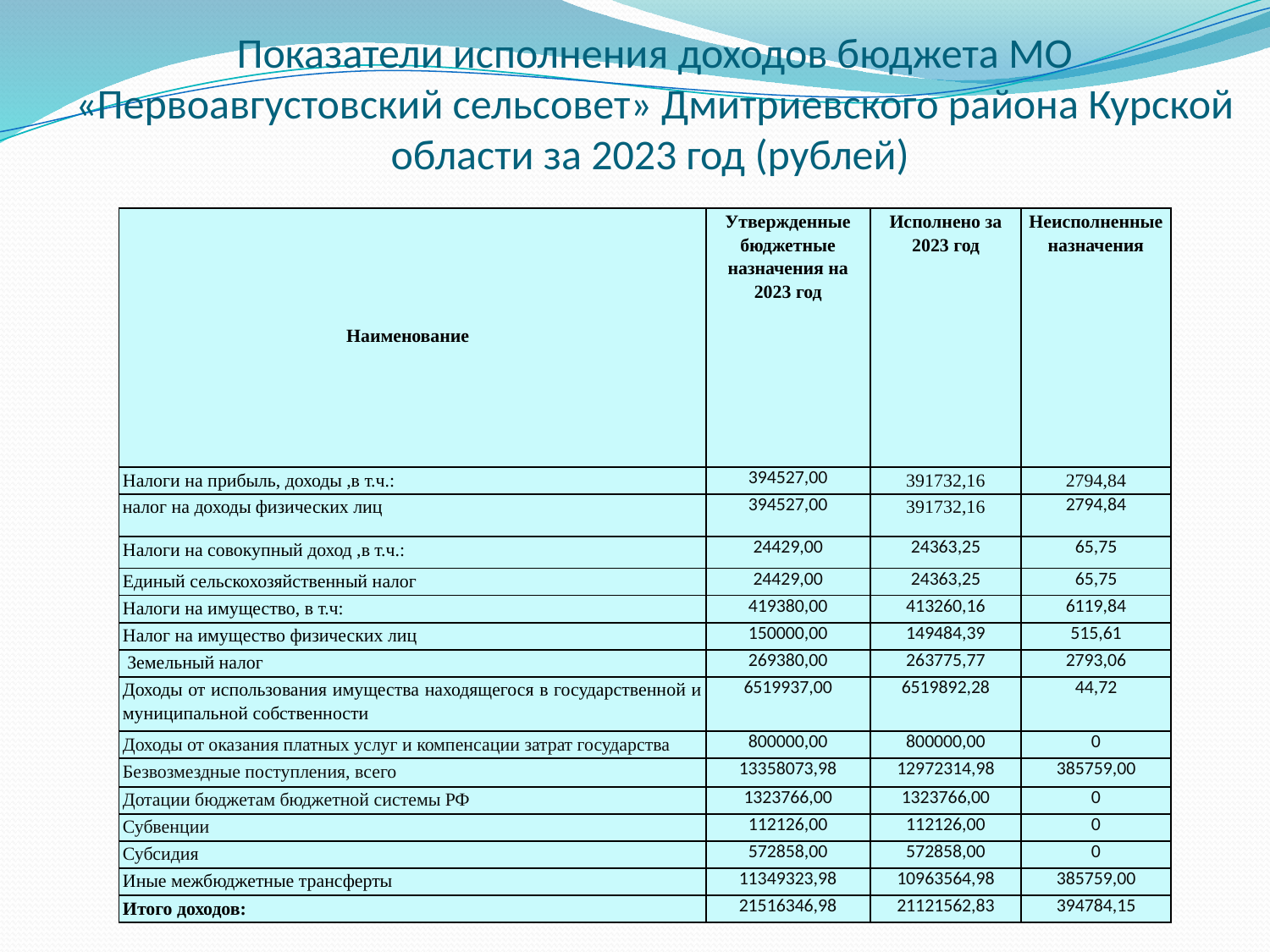

# Показатели исполнения доходов бюджета МО «Первоавгустовский сельсовет» Дмитриевского района Курской области за 2023 год (рублей)
|  | Утвержденные бюджетные назначения на 2023 год | Исполнено за 2023 год | Неисполненные назначения |
| --- | --- | --- | --- |
|  |  |  |  |
| Наименование |  |  |  |
|  |  |  |  |
| Налоги на прибыль, доходы ,в т.ч.: | 394527,00 | 391732,16 | 2794,84 |
| налог на доходы физических лиц | 394527,00 | 391732,16 | 2794,84 |
| Налоги на совокупный доход ,в т.ч.: | 24429,00 | 24363,25 | 65,75 |
| Единый сельскохозяйственный налог | 24429,00 | 24363,25 | 65,75 |
| Налоги на имущество, в т.ч: | 419380,00 | 413260,16 | 6119,84 |
| Налог на имущество физических лиц | 150000,00 | 149484,39 | 515,61 |
| Земельный налог | 269380,00 | 263775,77 | 2793,06 |
| Доходы от использования имущества находящегося в государственной и муниципальной собственности | 6519937,00 | 6519892,28 | 44,72 |
| Доходы от оказания платных услуг и компенсации затрат государства | 800000,00 | 800000,00 | 0 |
| Безвозмездные поступления, всего | 13358073,98 | 12972314,98 | 385759,00 |
| Дотации бюджетам бюджетной системы РФ | 1323766,00 | 1323766,00 | 0 |
| Субвенции | 112126,00 | 112126,00 | 0 |
| Субсидия | 572858,00 | 572858,00 | 0 |
| Иные межбюджетные трансферты | 11349323,98 | 10963564,98 | 385759,00 |
| Итого доходов: | 21516346,98 | 21121562,83 | 394784,15 |